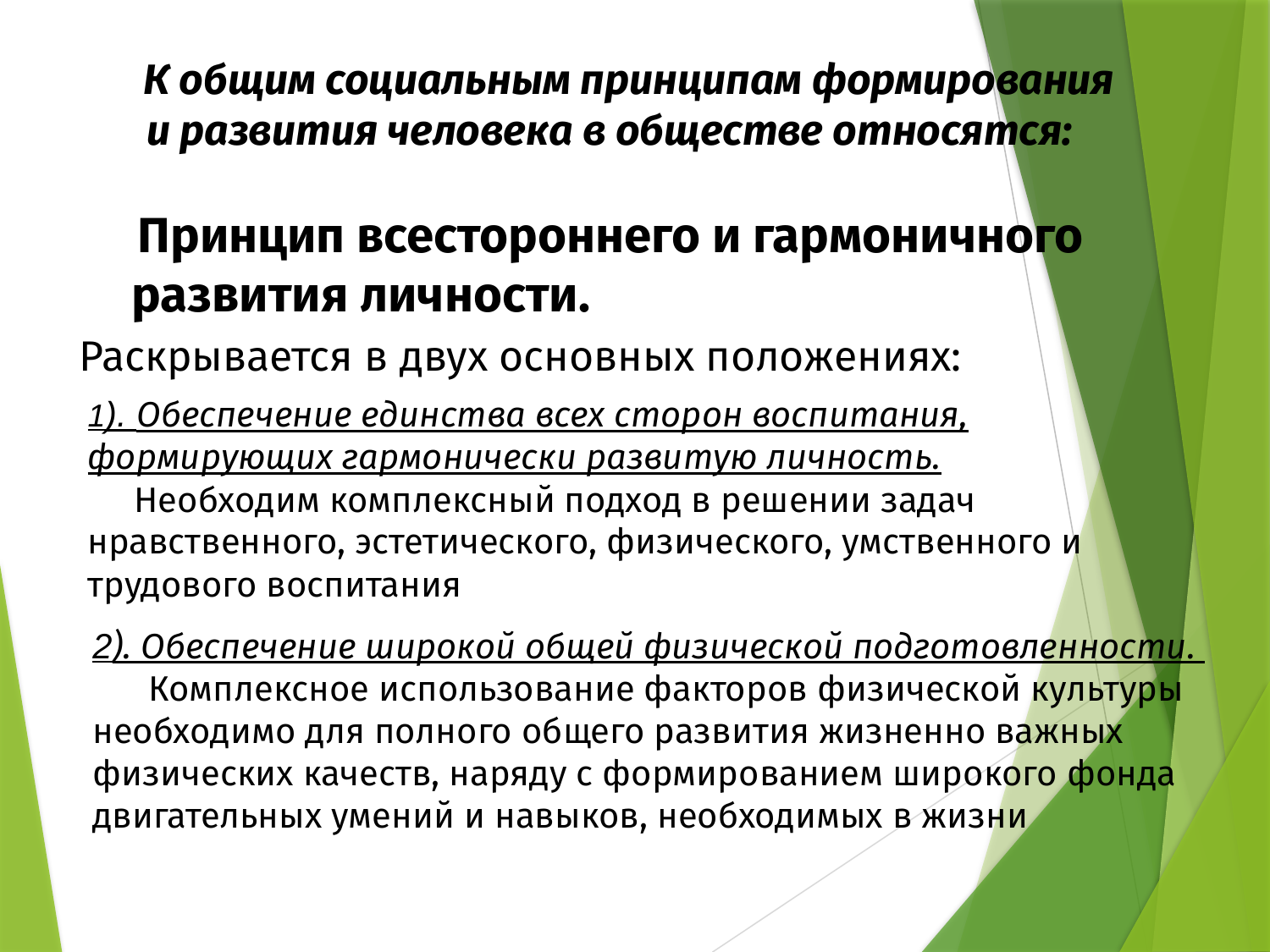

К общим социальным принципам формирования и развития человека в обществе относятся:
      Принцип всестороннего и гармоничного развития личности.
 Раскрывается в двух основных положениях:
1). Обеспечение единства всех сторон воспитания, формирующих гармонически развитую личность.
     Необходим комплексный подход в решении задач нравственного, эстетического, физического, умственного и трудового воспитания
2). Обеспечение широкой общей физической подготовленности.
      Комплексное использование факторов физической культуры необходимо для полного общего развития жизненно важных физических качеств, наряду с формированием широкого фонда двигательных умений и навыков, необходимых в жизни